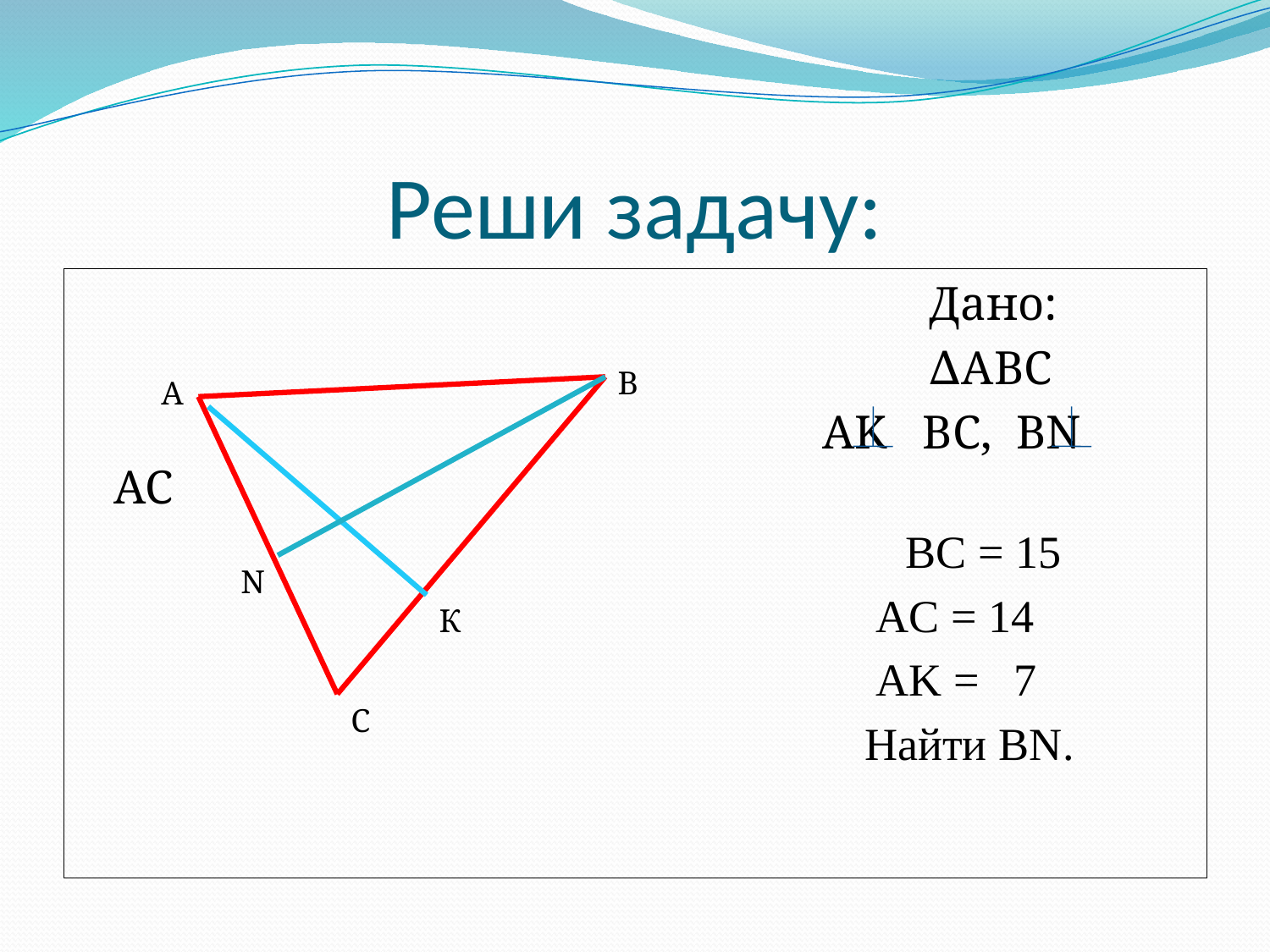

# Реши задачу:
                                                                        Дано:
                                                                        ∆ABC
                                                               AK   BC,  BN     AC
                                                                      BC = 15
                                                                      AC = 14
                                                                      AK =   7
                                                                     Найти BN.
B
A
N
К
C